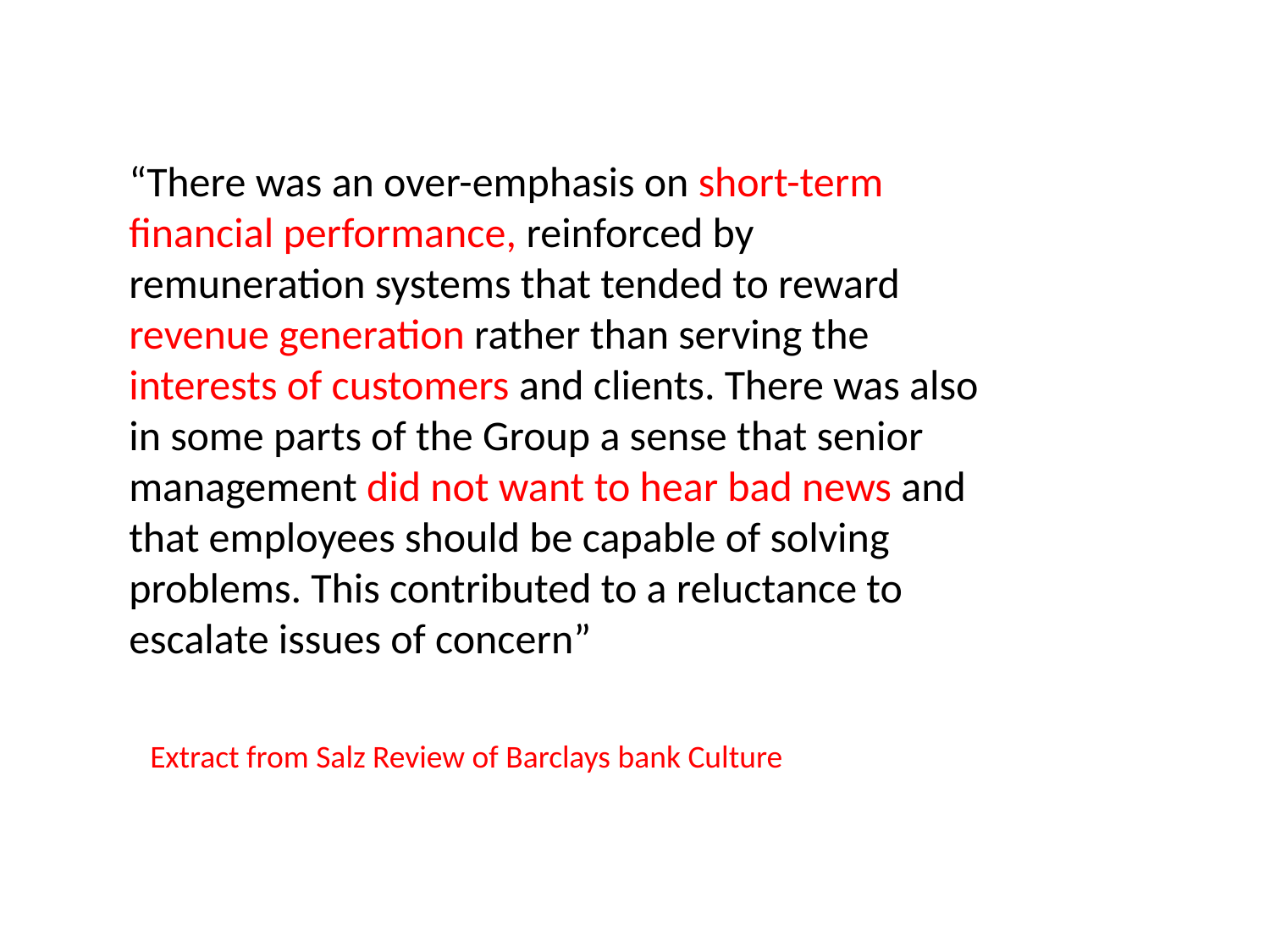

“There was an over-emphasis on short-term financial performance, reinforced by remuneration systems that tended to reward revenue generation rather than serving the interests of customers and clients. There was also in some parts of the Group a sense that senior management did not want to hear bad news and that employees should be capable of solving problems. This contributed to a reluctance to escalate issues of concern”
Extract from Salz Review of Barclays bank Culture